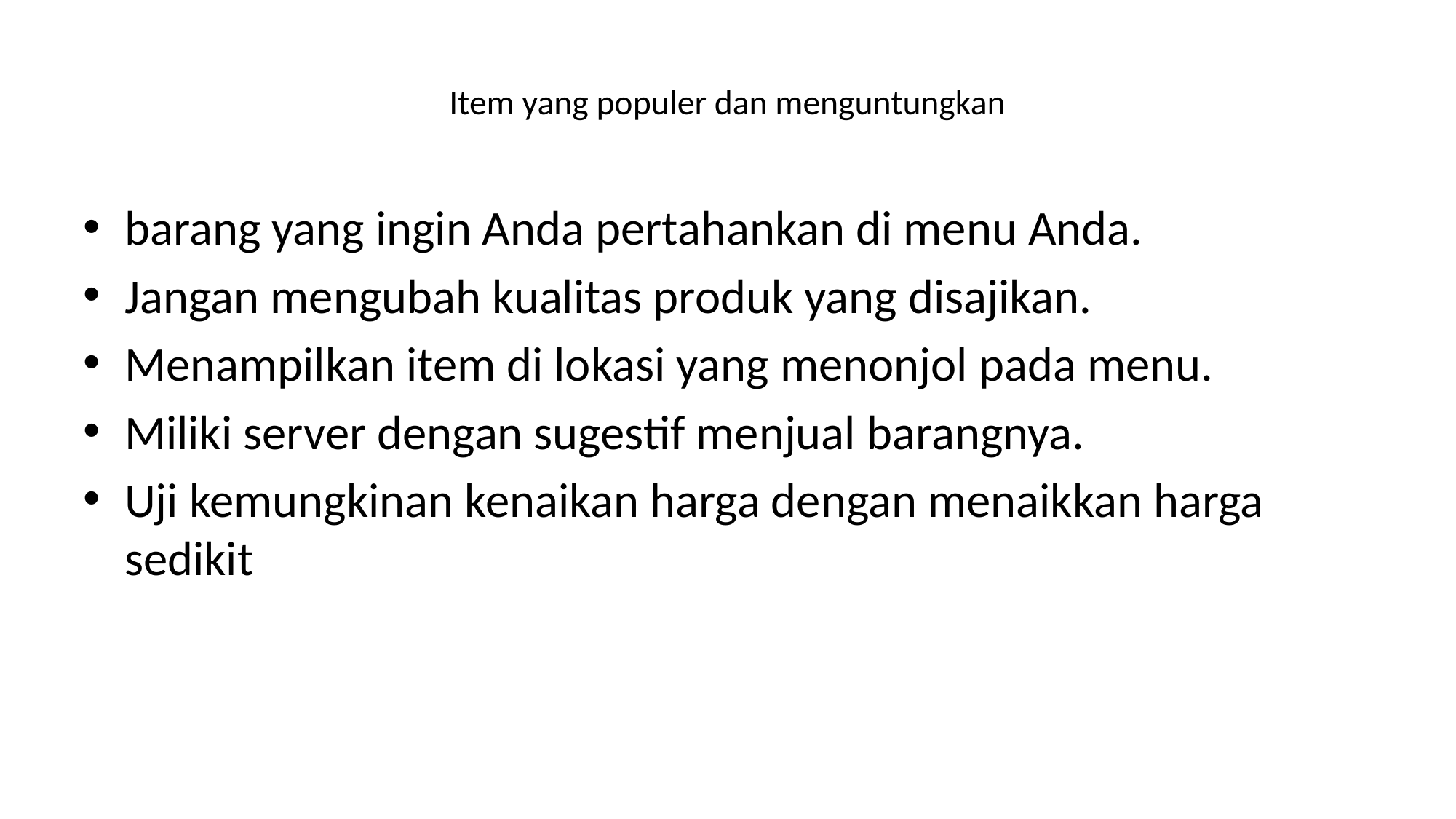

# Item yang populer dan menguntungkan
barang yang ingin Anda pertahankan di menu Anda.
Jangan mengubah kualitas produk yang disajikan.
Menampilkan item di lokasi yang menonjol pada menu.
Miliki server dengan sugestif menjual barangnya.
Uji kemungkinan kenaikan harga dengan menaikkan harga sedikit